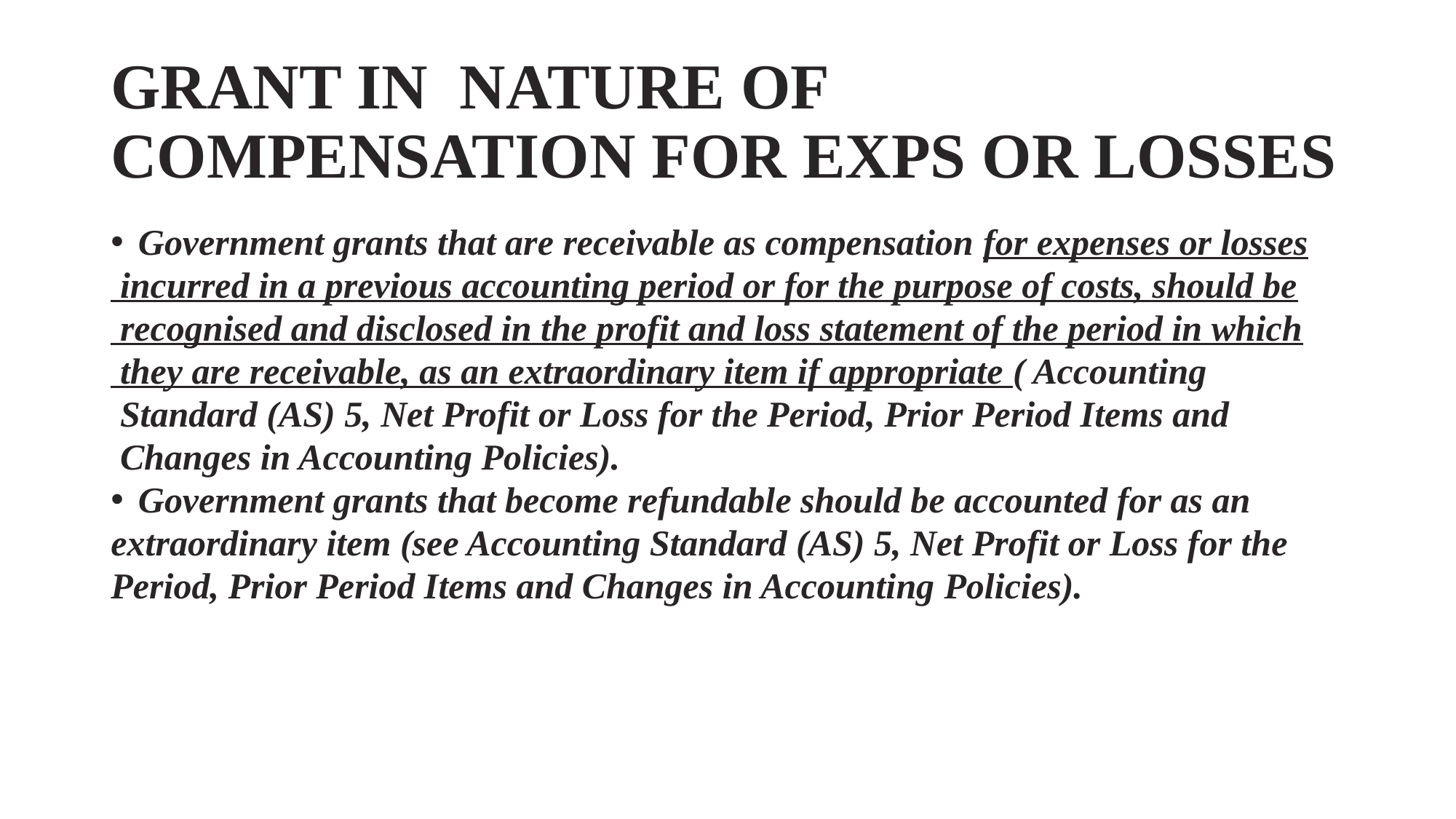

# GRANT IN  NATURE OF COMPENSATION FOR EXPS OR LOSSES
Government grants that are receivable as compensation for expenses or losses
 incurred in a previous accounting period or for the purpose of costs, should be
 recognised and disclosed in the profit and loss statement of the period in which
 they are receivable, as an extraordinary item if appropriate ( Accounting
 Standard (AS) 5, Net Profit or Loss for the Period, Prior Period Items and
 Changes in Accounting Policies).
Government grants that become refundable should be accounted for as an
extraordinary item (see Accounting Standard (AS) 5, Net Profit or Loss for the
Period, Prior Period Items and Changes in Accounting Policies).